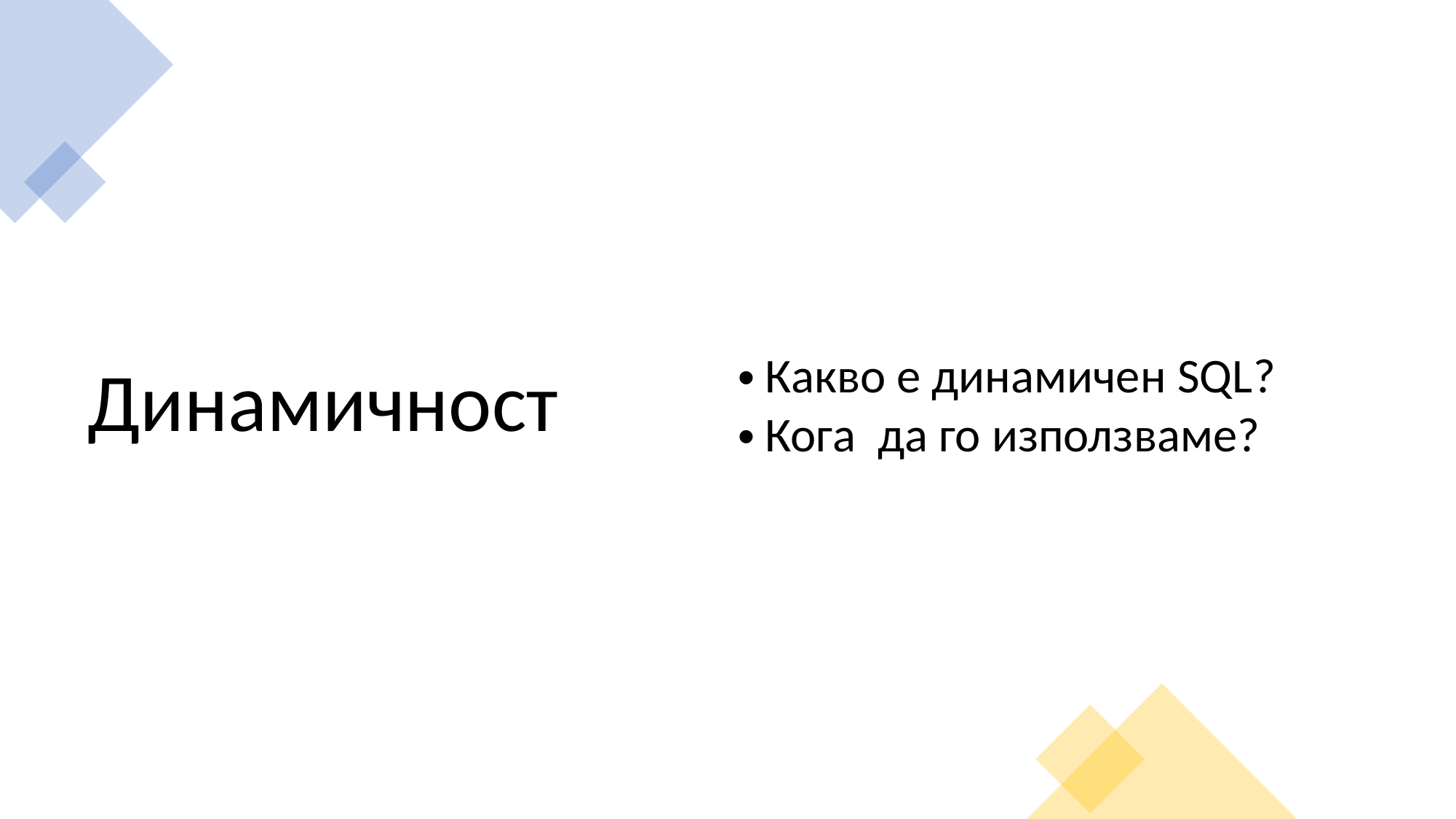

Динамичност
Какво е динамичен SQL?
Кога  да го използваме?